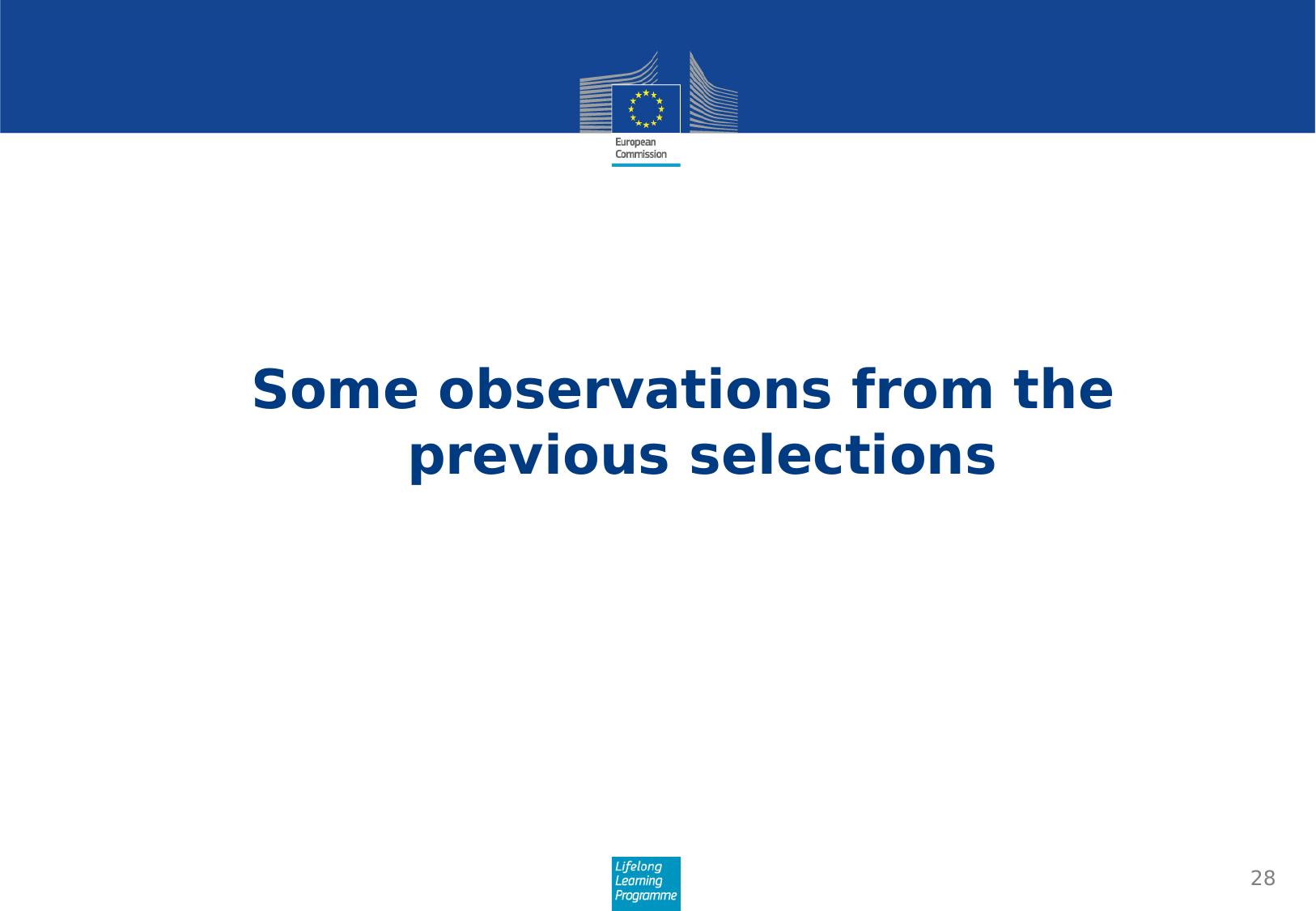

Some observations from the previous selections

28